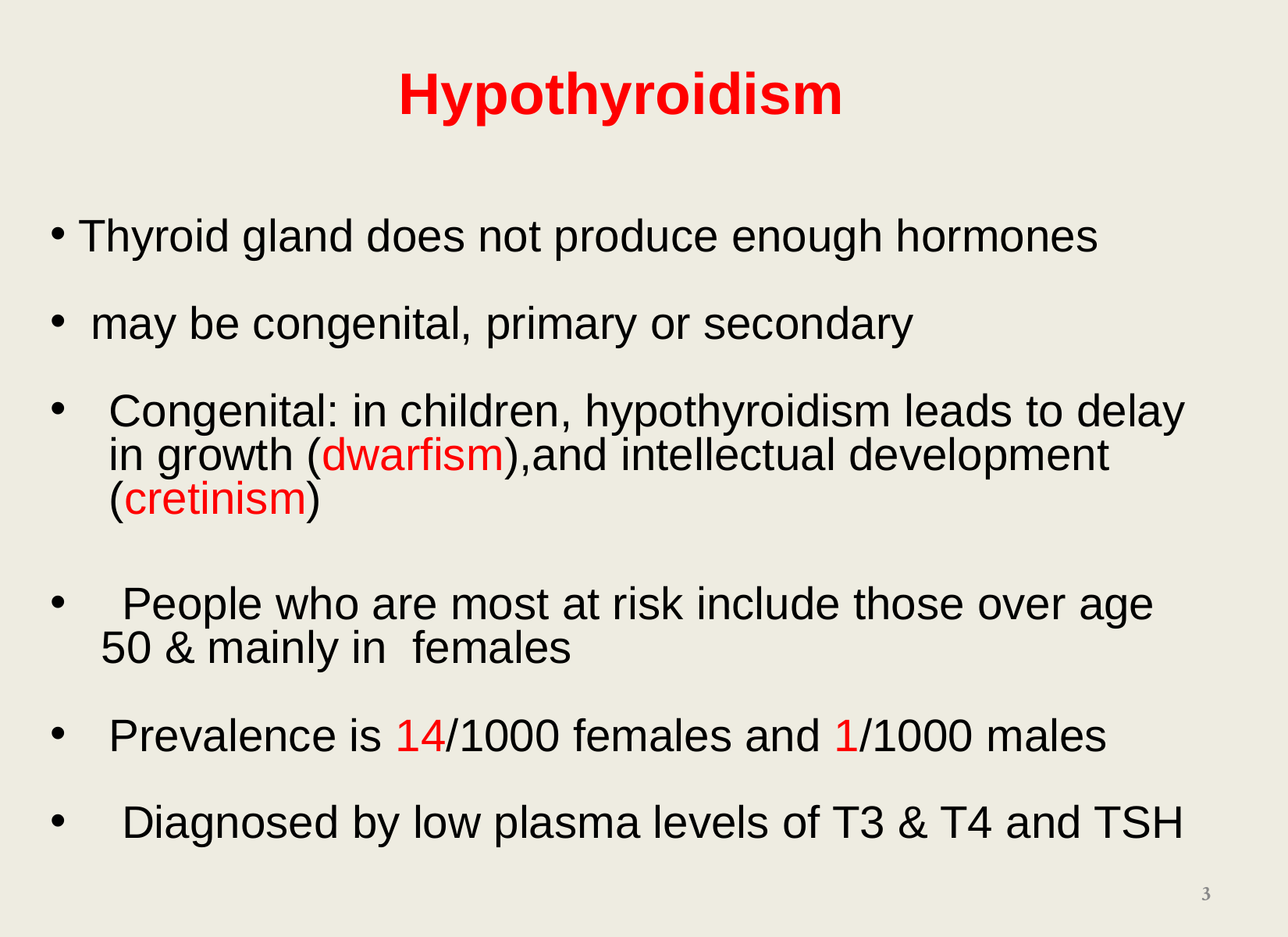

Hypothyroidism

Thyroid gland does not produce enough hormones

 may be congenital, primary or secondary

Congenital: in children, hypothyroidism leads to delay in growth (dwarfism),and intellectual development  (cretinism)

 People who are most at risk include those over age
    50 & mainly in  females

Prevalence is 14/1000 females and 1/1000 males

 Diagnosed by low plasma levels of T3 & T4 and TSH

3